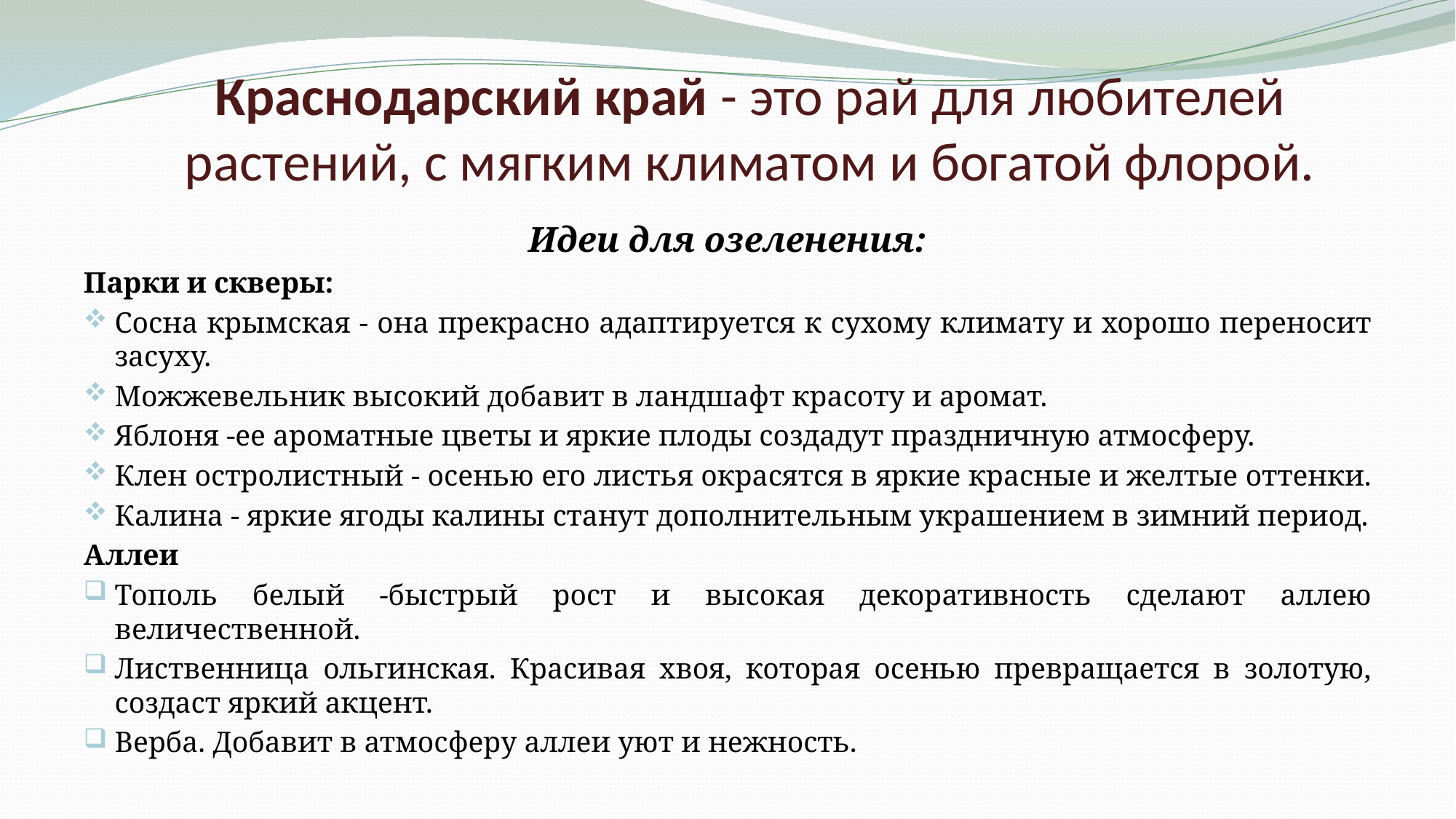

# Краснодарский край - это рай для любителей растений, с мягким климатом и богатой флорой.
Идеи для озеленения:
Парки и скверы:
Сосна крымская - она прекрасно адаптируется к сухому климату и хорошо переносит засуху.
Можжевельник высокий добавит в ландшафт красоту и аромат.
Яблоня -ее ароматные цветы и яркие плоды создадут праздничную атмосферу.
Клен остролистный - осенью его листья окрасятся в яркие красные и желтые оттенки.
Калина - яркие ягоды калины станут дополнительным украшением в зимний период.
Аллеи
Тополь белый -быстрый рост и высокая декоративность сделают аллею величественной.
Лиственница ольгинская. Красивая хвоя, которая осенью превращается в золотую, создаст яркий акцент.
Верба. Добавит в атмосферу аллеи уют и нежность.